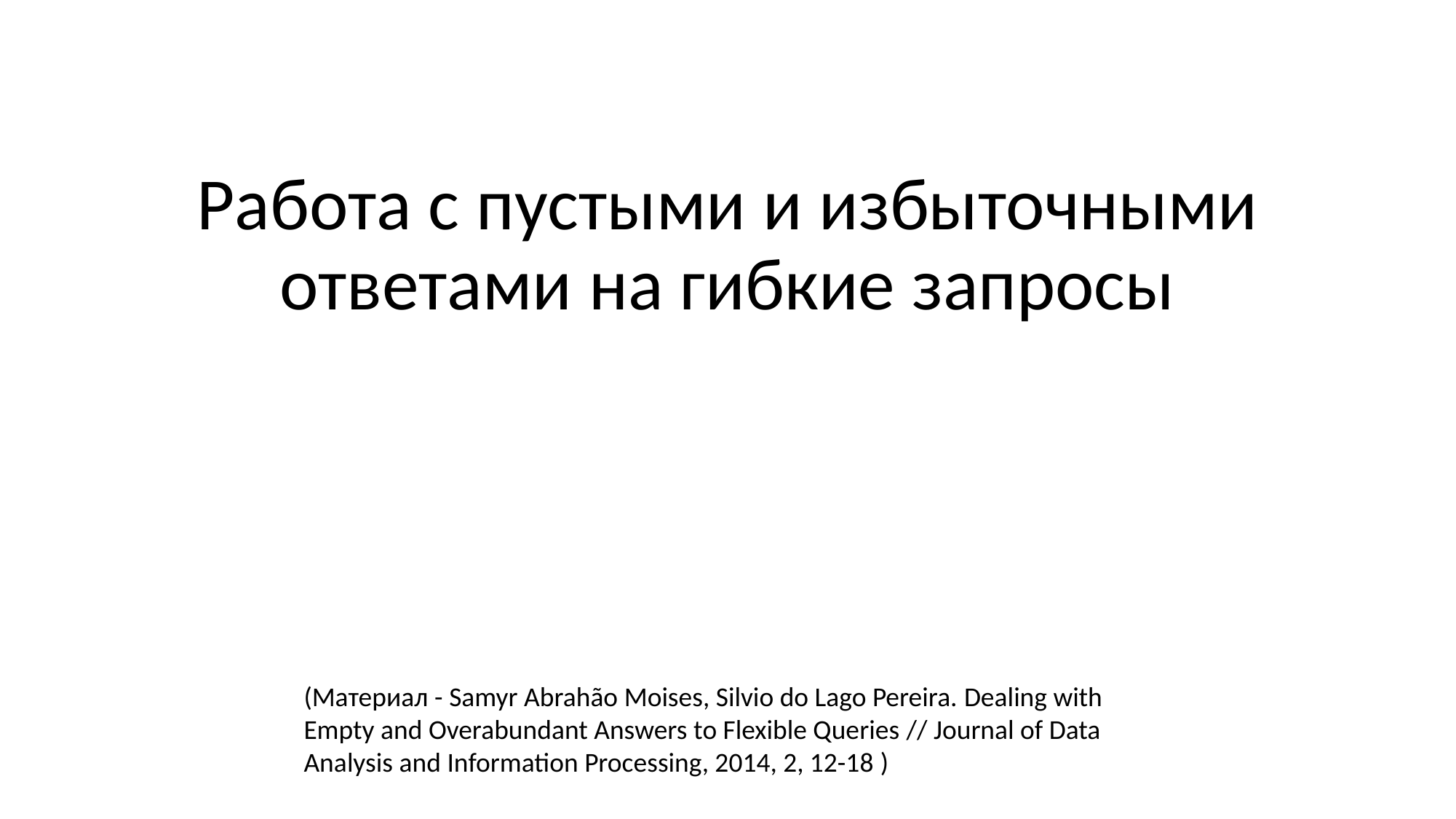

# Работа с пустыми и избыточными ответами на гибкие запросы
(Материал - Samyr Abrahão Moises, Silvio do Lago Pereira. Dealing with Empty and Overabundant Answers to Flexible Queries // Journal of Data Analysis and Information Processing, 2014, 2, 12-18 )